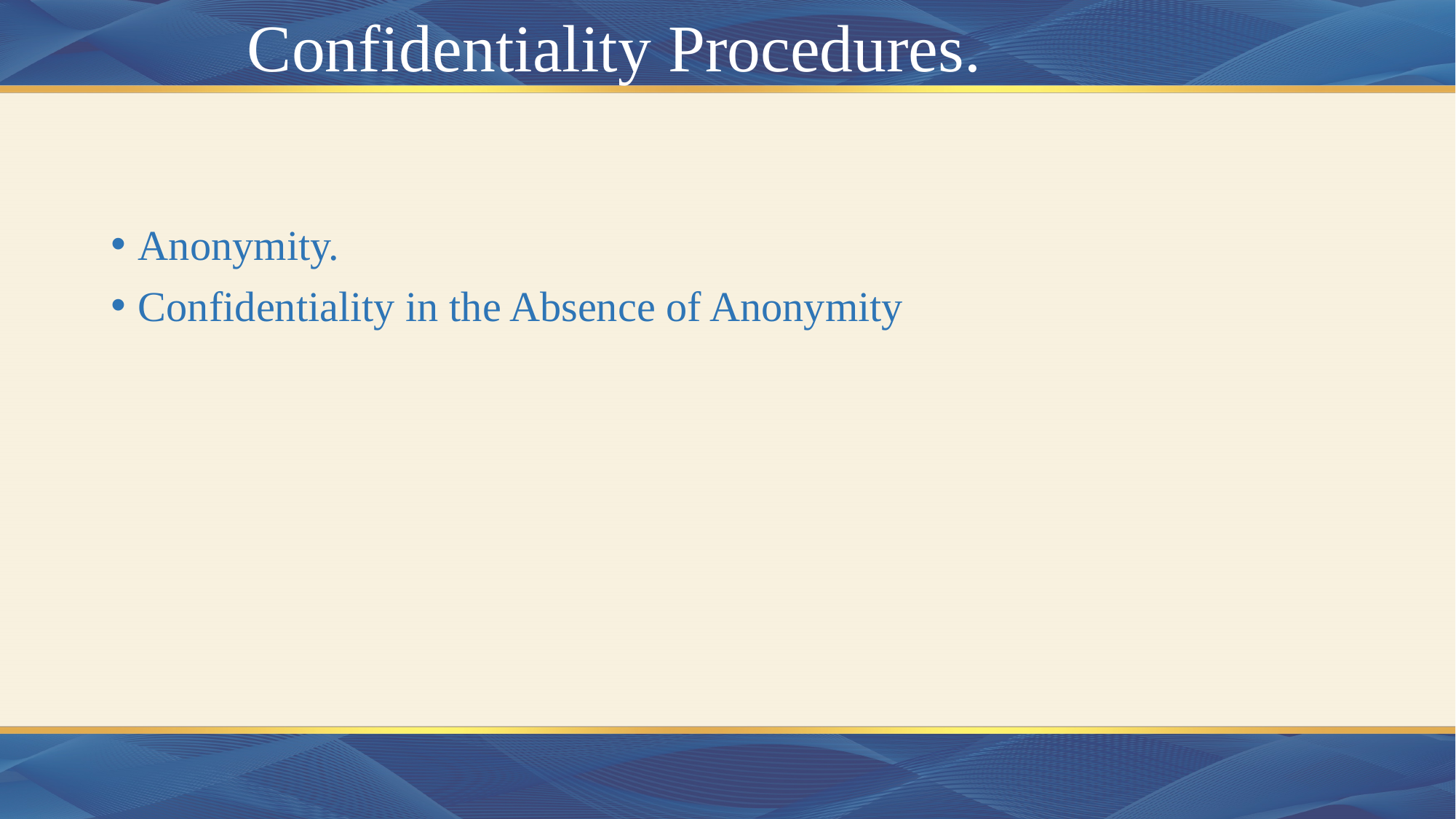

# Confidentiality Procedures.
Anonymity.
Confidentiality in the Absence of Anonymity